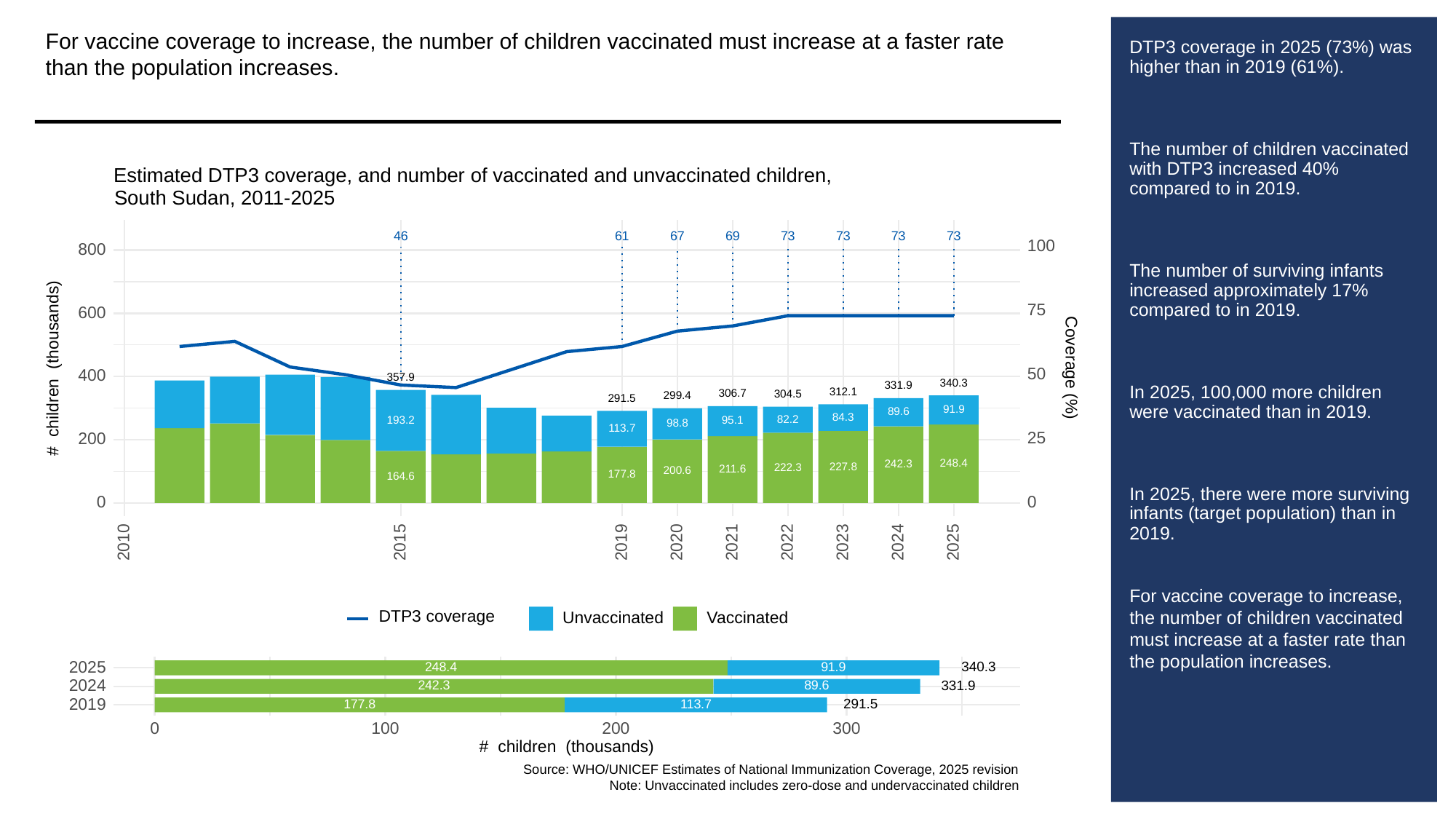

For vaccine coverage to increase, the number of children vaccinated must increase at a faster rate than the population increases.
# DTP3 coverage in 2025 (73%) was higher than in 2019 (61%).

The number of children vaccinated with DTP3 increased 40% compared to in 2019.

The number of surviving infants increased approximately 17% compared to in 2019.

In 2025, 100,000 more children were vaccinated than in 2019.

In 2025, there were more surviving infants (target population) than in 2019.

For vaccine coverage to increase, the number of children vaccinated must increase at a faster rate than the population increases.

Estimated DTP3 coverage, and number of vaccinated and unvaccinated children,
South Sudan, 2011-2025

73
73
73
73
46
61
67
69
100
800

75
600

#  children  (thousands)
Coverage (%)
50
400
357.9

340.3

331.9
312.1
306.7

304.5
299.4
291.5

91.9

89.6

84.3
82.2

193.2
95.1
98.8

113.7

25

200

248.4
242.3
227.8
222.3
211.6
200.6
177.8

164.6
0
0

2023
2010
2015
2019
2020
2021
2022
2024
2025

DTP3 coverage
Unvaccinated
Vaccinated

2025
340.3
248.4
91.9

2024
331.9
242.3
89.6

2019
291.5
113.7
177.8

300
0
100
200
#  children  (thousands)
Source: WHO/UNICEF Estimates of National Immunization Coverage, 2025 revision
Note: Unvaccinated includes zero-dose and undervaccinated children